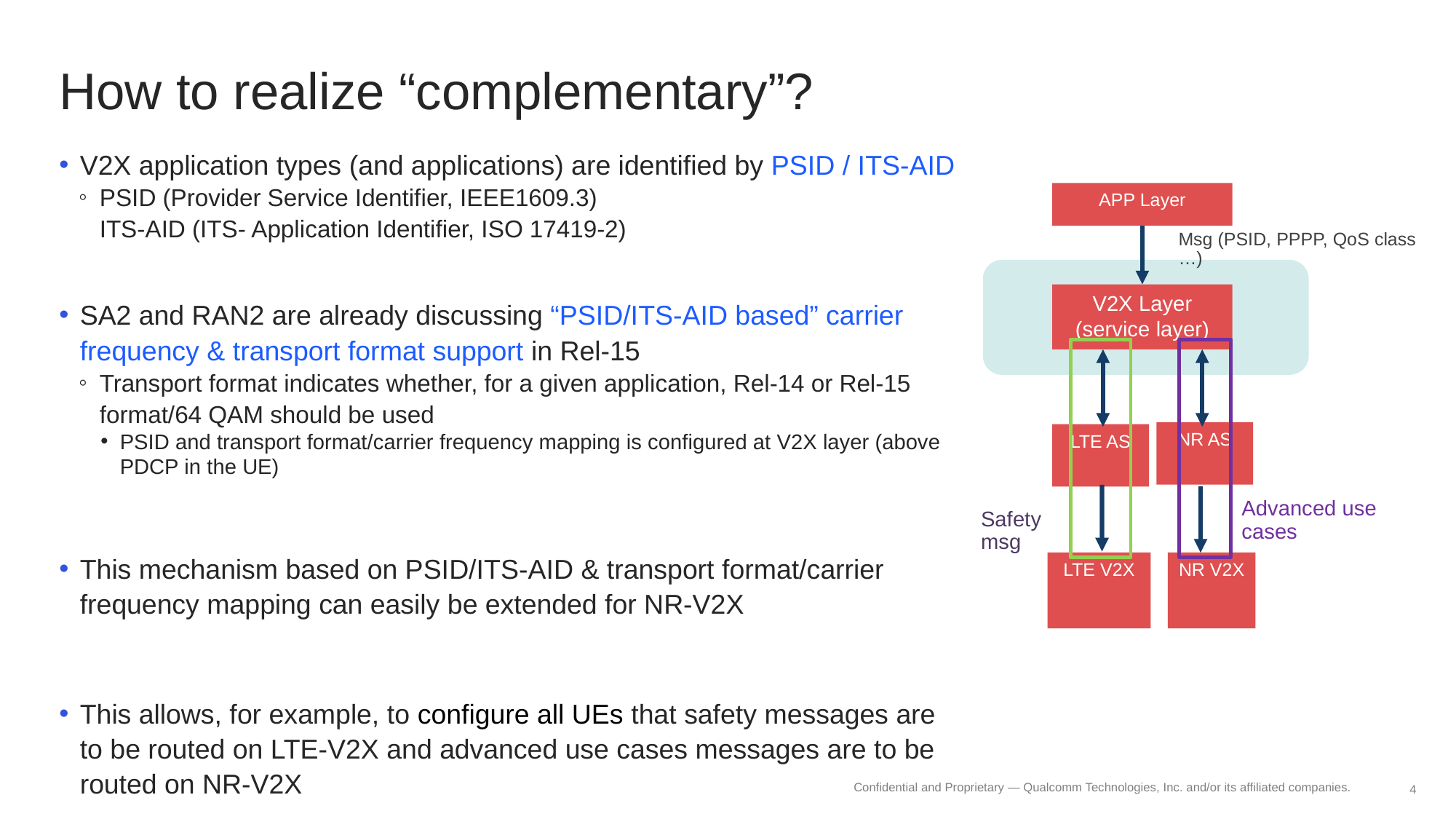

# How to realize “complementary”?
V2X application types (and applications) are identified by PSID / ITS-AID
PSID (Provider Service Identifier, IEEE1609.3)
ITS-AID (ITS- Application Identifier, ISO 17419-2)

SA2 and RAN2 are already discussing “PSID/ITS-AID based” carrier frequency & transport format support in Rel-15
Transport format indicates whether, for a given application, Rel-14 or Rel-15 format/64 QAM should be used
PSID and transport format/carrier frequency mapping is configured at V2X layer (above PDCP in the UE)

This mechanism based on PSID/ITS-AID & transport format/carrier frequency mapping can easily be extended for NR-V2X

This allows, for example, to configure all UEs that safety messages are to be routed on LTE-V2X and advanced use cases messages are to be routed on NR-V2X

APP Layer
Msg (PSID, PPPP, QoS class …)

V2X Layer
(service layer)

NR AS
LTE AS
Advanced use cases
Safety msg
NR V2X
LTE V2X